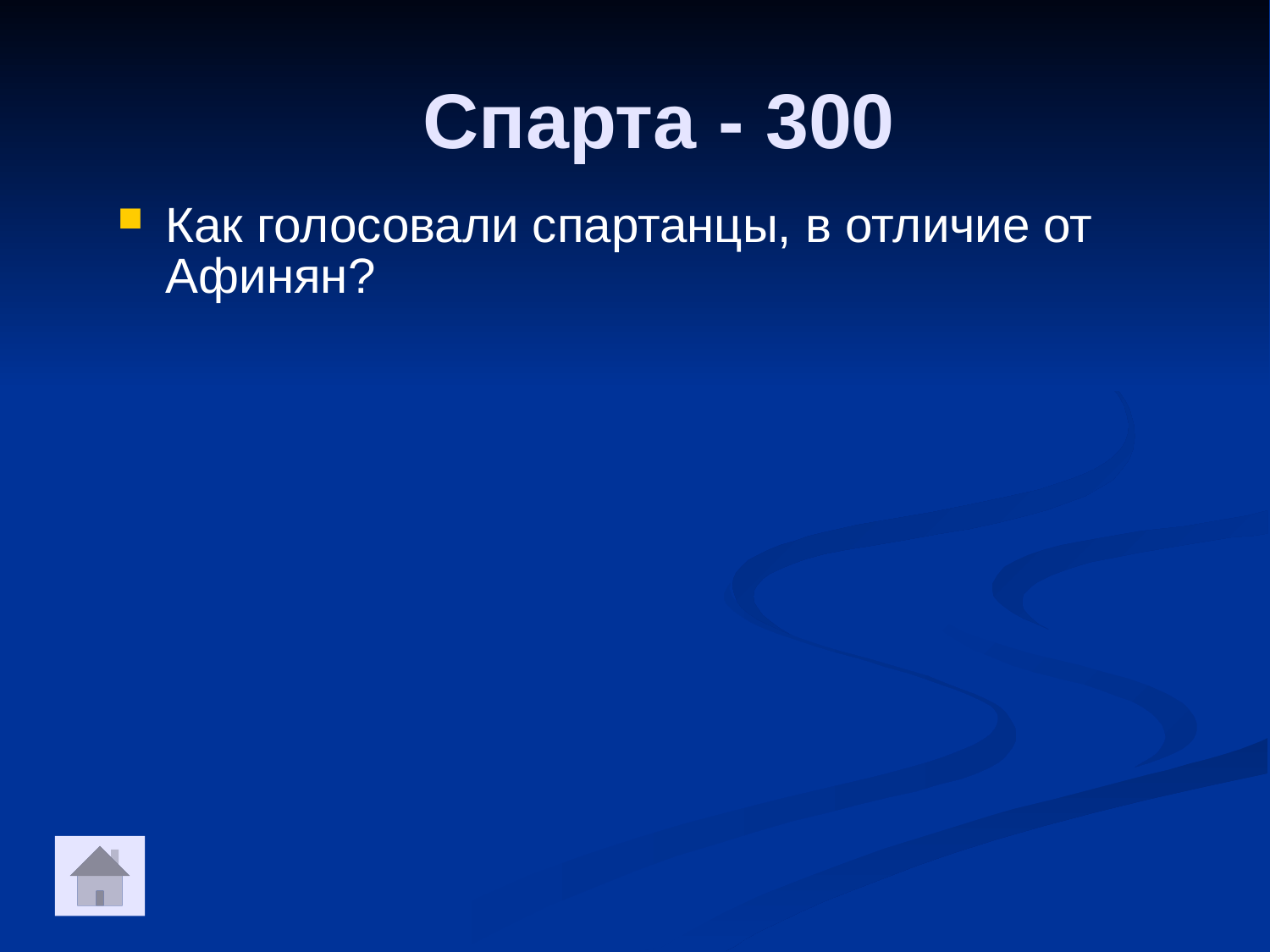

Спарта - 300
Как голосовали спартанцы, в отличие от Афинян?